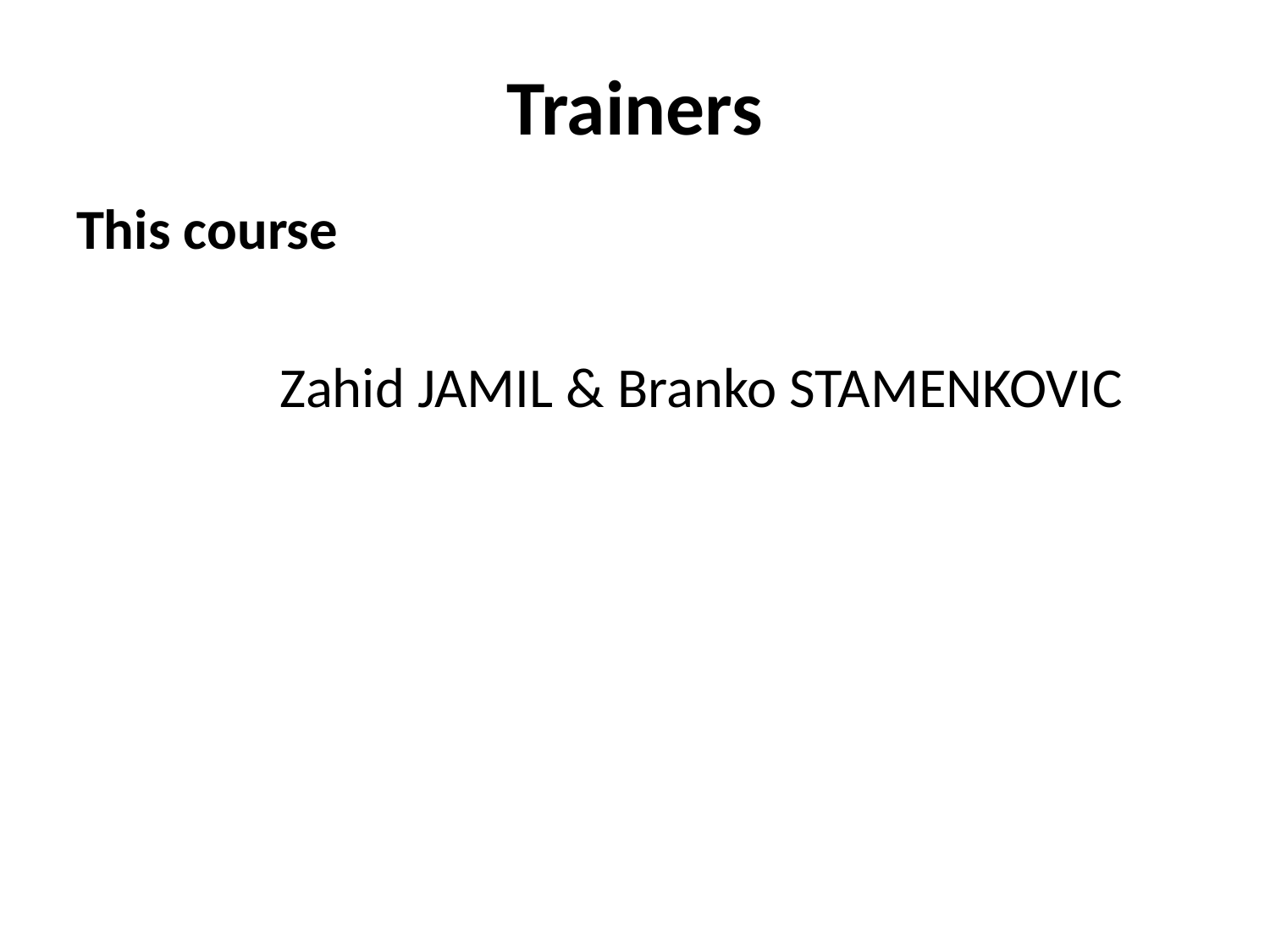

# Trainers
This course

	      Zahid JAMIL & Branko STAMENKOVIC